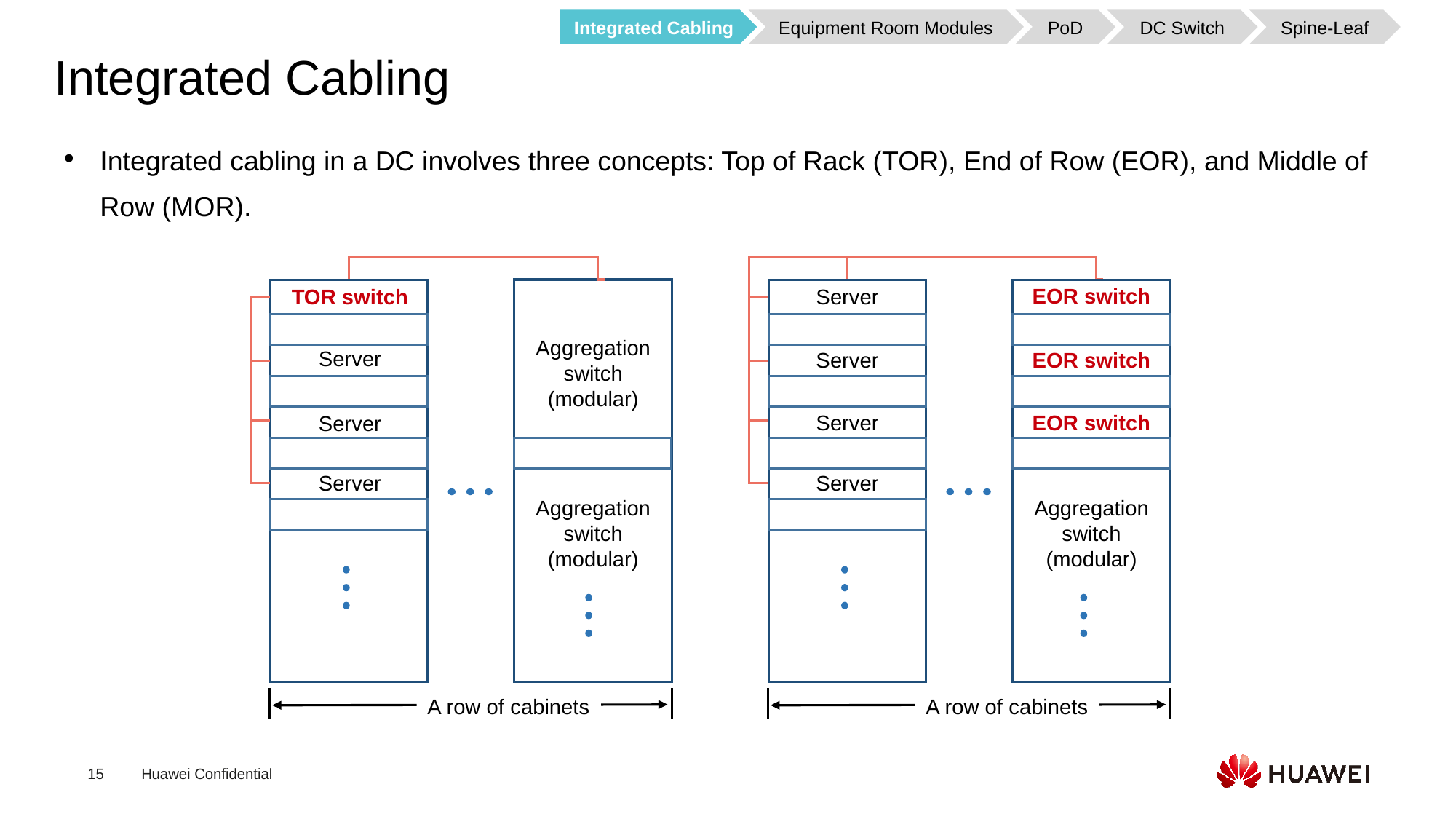

Integrated Cabling
Equipment Room Modules
PoD
DC Switch
Spine-Leaf
# Integrated Cabling
Integrated cabling in a DC involves three concepts: Top of Rack (TOR), End of Row (EOR), and Middle of Row (MOR).

EOR switch
TOR switch
Server

Aggregation switch
(modular)
Server
Server
EOR switch

Server
EOR switch
Server

Server
Server

Aggregation switch
(modular)
Aggregation switch
(modular)

A row of cabinets
A row of cabinets